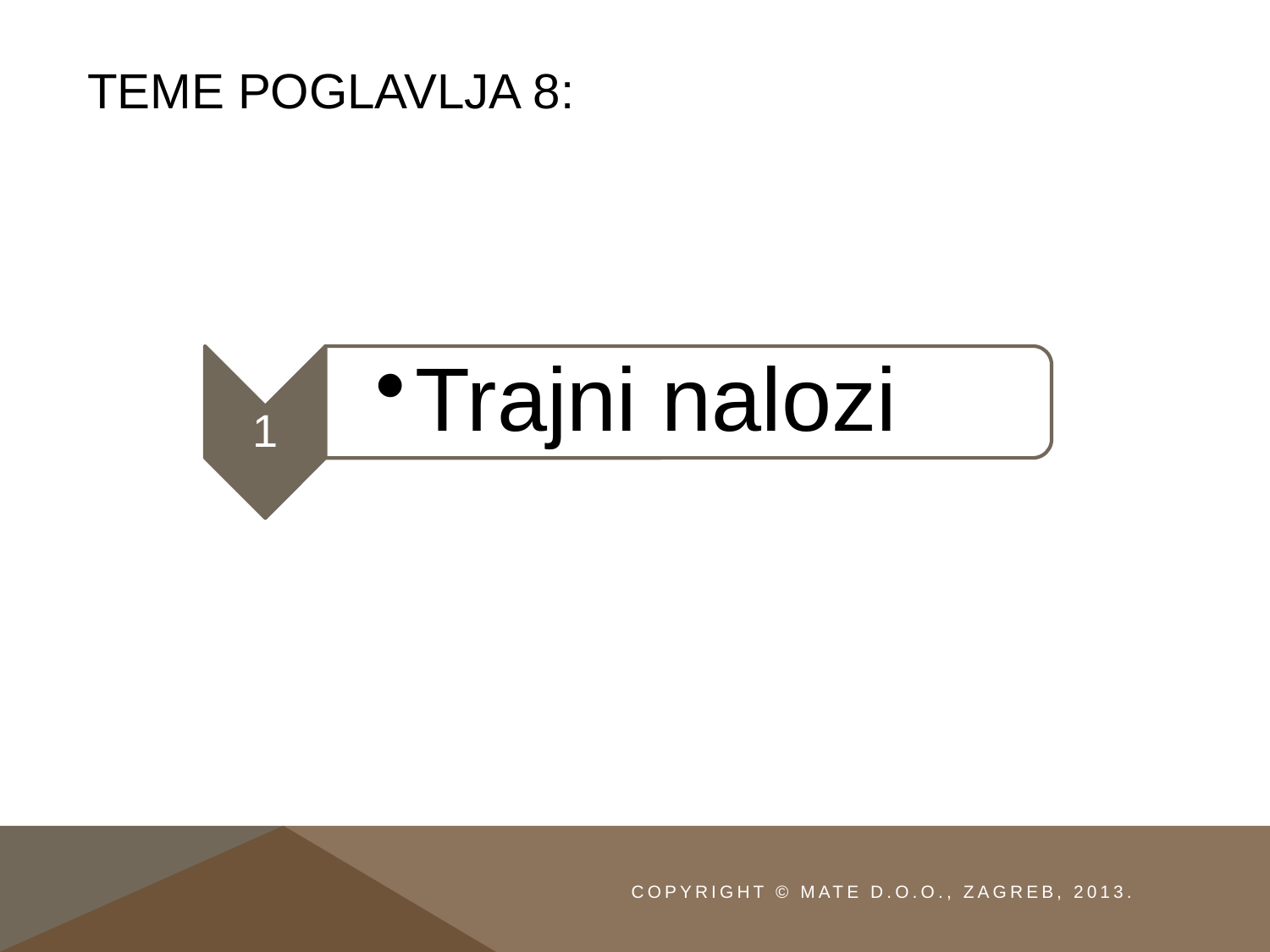

# TEME POGLAVLJA 8:
1
Trajni nalozi
Copyright © MATE d.o.o., Zagreb, 2013.